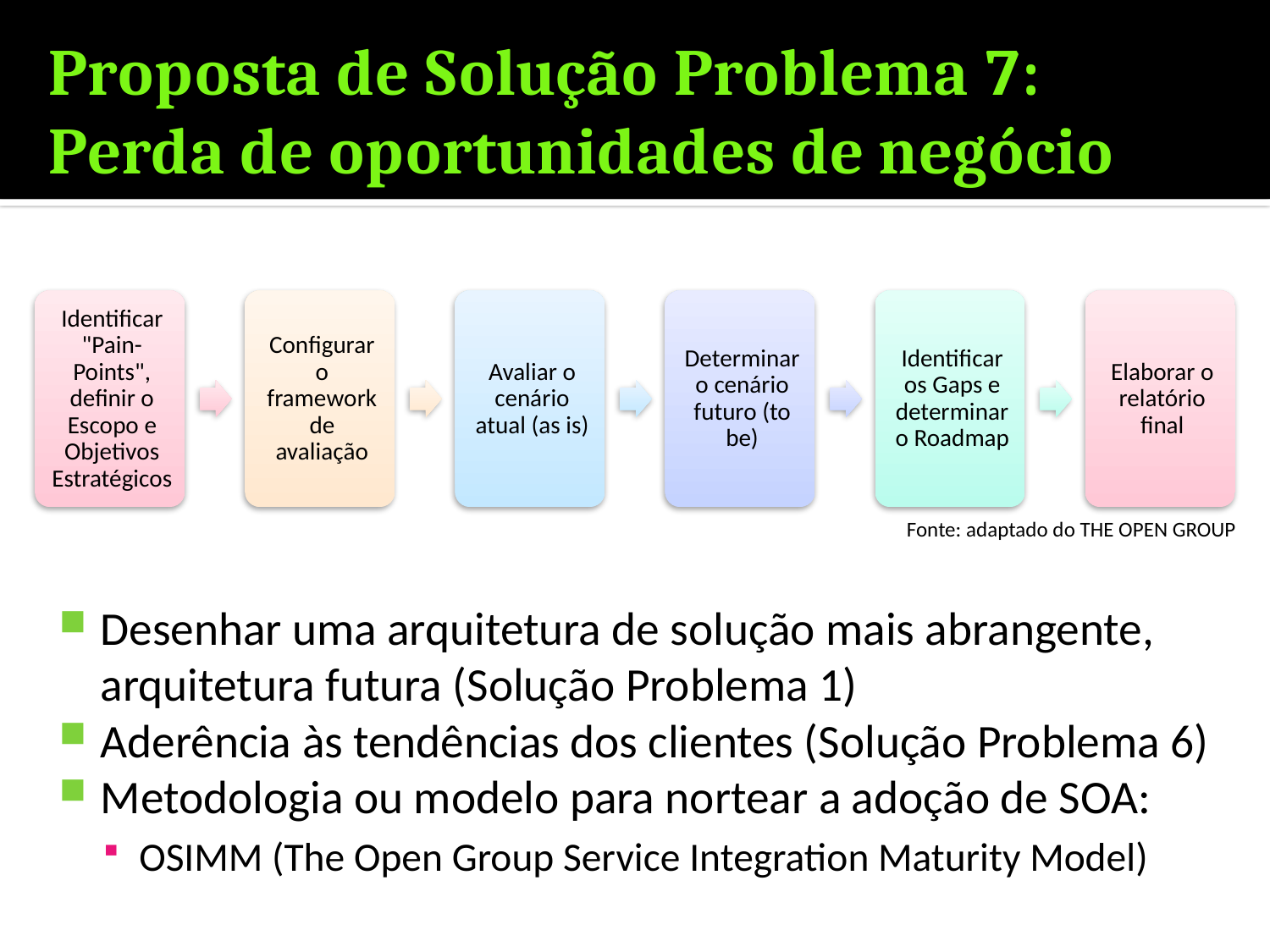

# Proposta de Solução Problema 7: Perda de oportunidades de negócio
Identificar "Pain-Points", definir o Escopo e Objetivos Estratégicos

Configurar o framework de avaliação

Avaliar o cenário atual (as is)

Determinar o cenário futuro (to be)

Identificar os Gaps e determinar o Roadmap

Elaborar o relatório final
Fonte: adaptado do THE OPEN GROUP
Desenhar uma arquitetura de solução mais abrangente, arquitetura futura (Solução Problema 1)
Aderência às tendências dos clientes (Solução Problema 6)
Metodologia ou modelo para nortear a adoção de SOA:
OSIMM (The Open Group Service Integration Maturity Model)